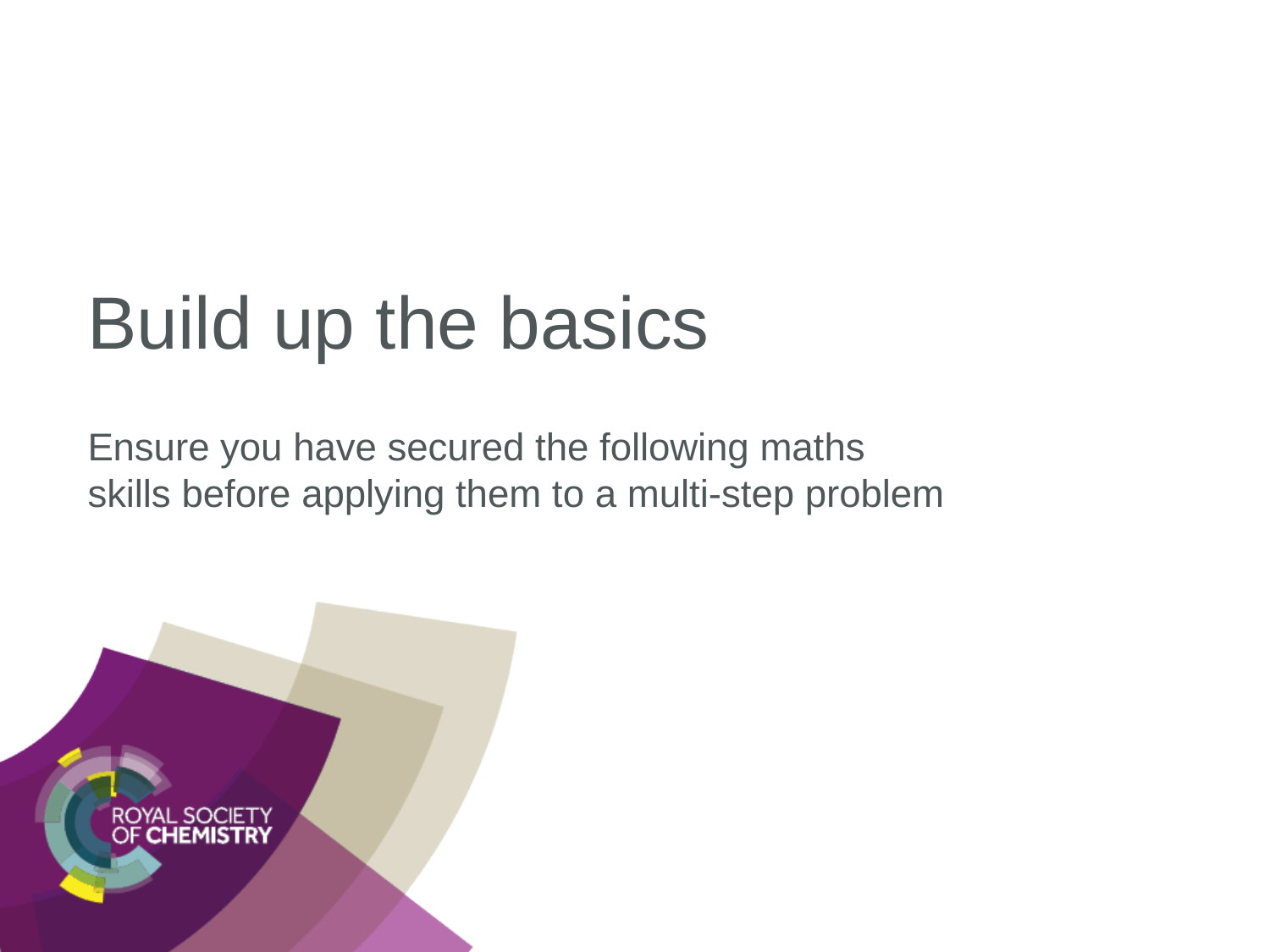

# Build up the basics
Ensure you have secured the following maths skills before applying them to a multi-step problem